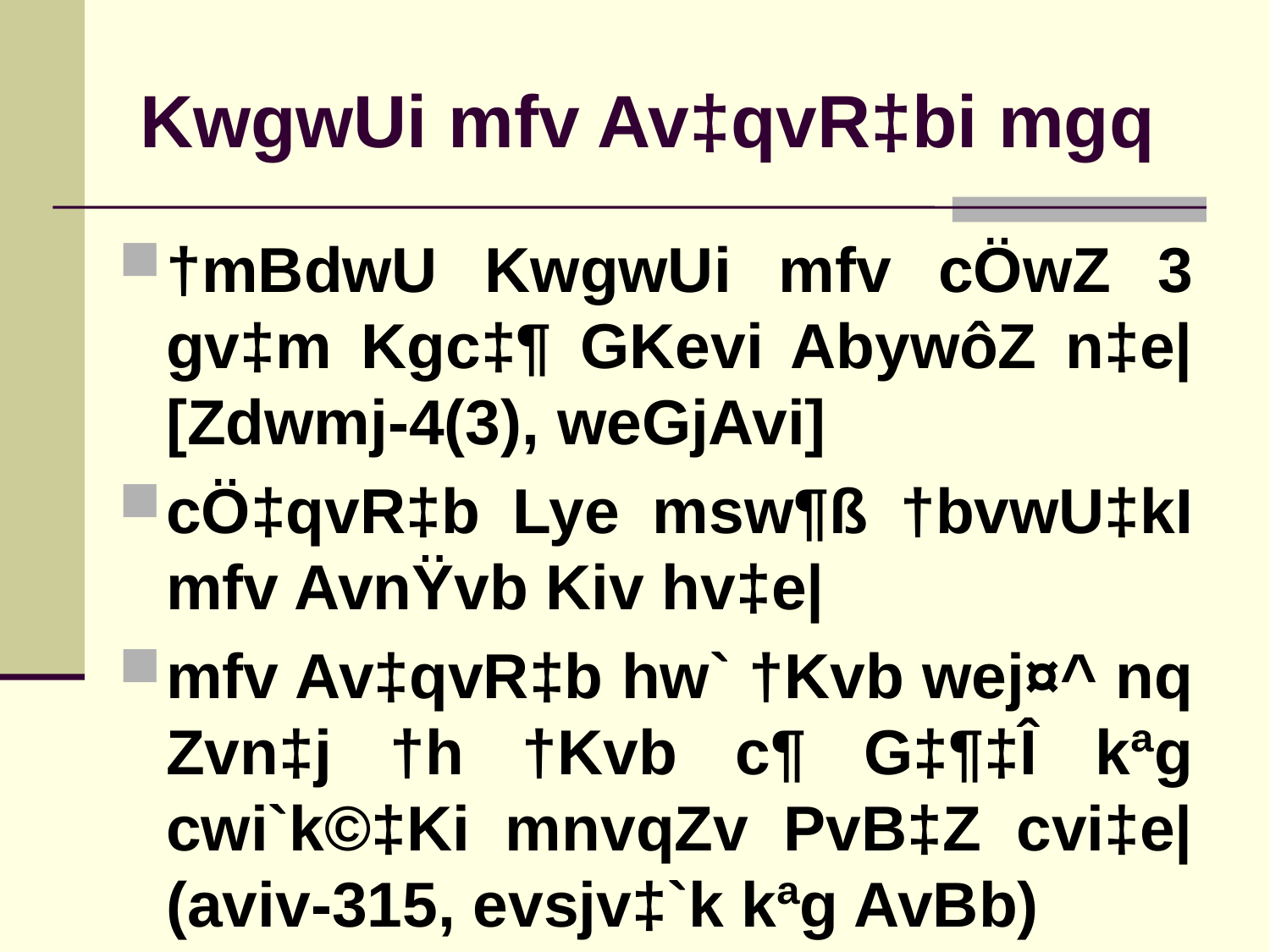

# KwgwUi mfv Av‡qvR‡bi mgq
†mBdwU KwgwUi mfv cÖwZ 3 gv‡m Kgc‡¶ GKevi AbywôZ n‡e| [Zdwmj-4(3), weGjAvi]
cÖ‡qvR‡b Lye msw¶ß †bvwU‡kI mfv AvnŸvb Kiv hv‡e|
mfv Av‡qvR‡b hw` †Kvb wej¤^ nq Zvn‡j †h †Kvb c¶ G‡¶‡Î kªg cwi`k©‡Ki mnvqZv PvB‡Z cvi‡e| (aviv-315, evsjv‡`k kªg AvBb)